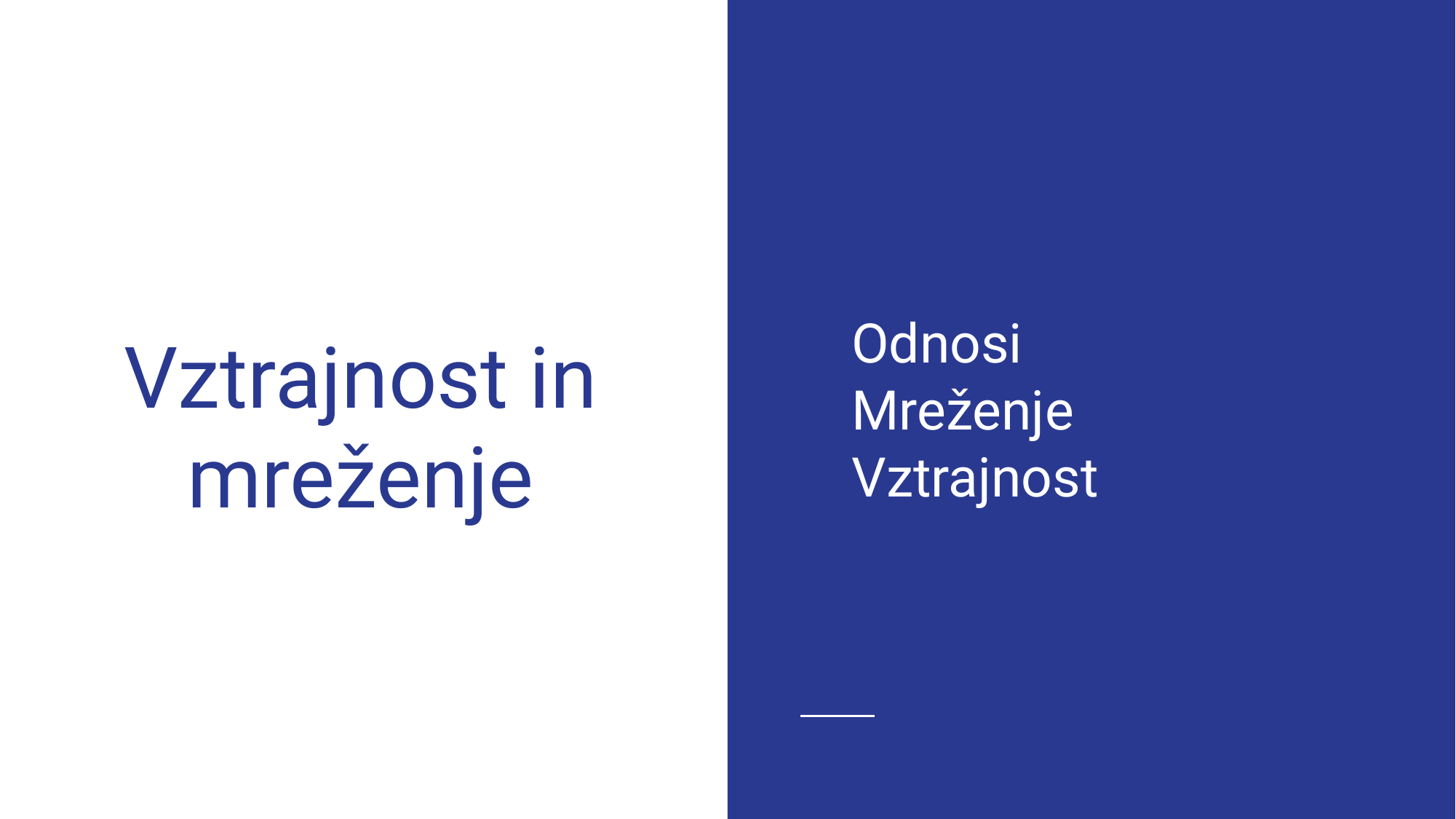

Odnosi
Mreženje
Vztrajnost
# Vztrajnost in mreženje